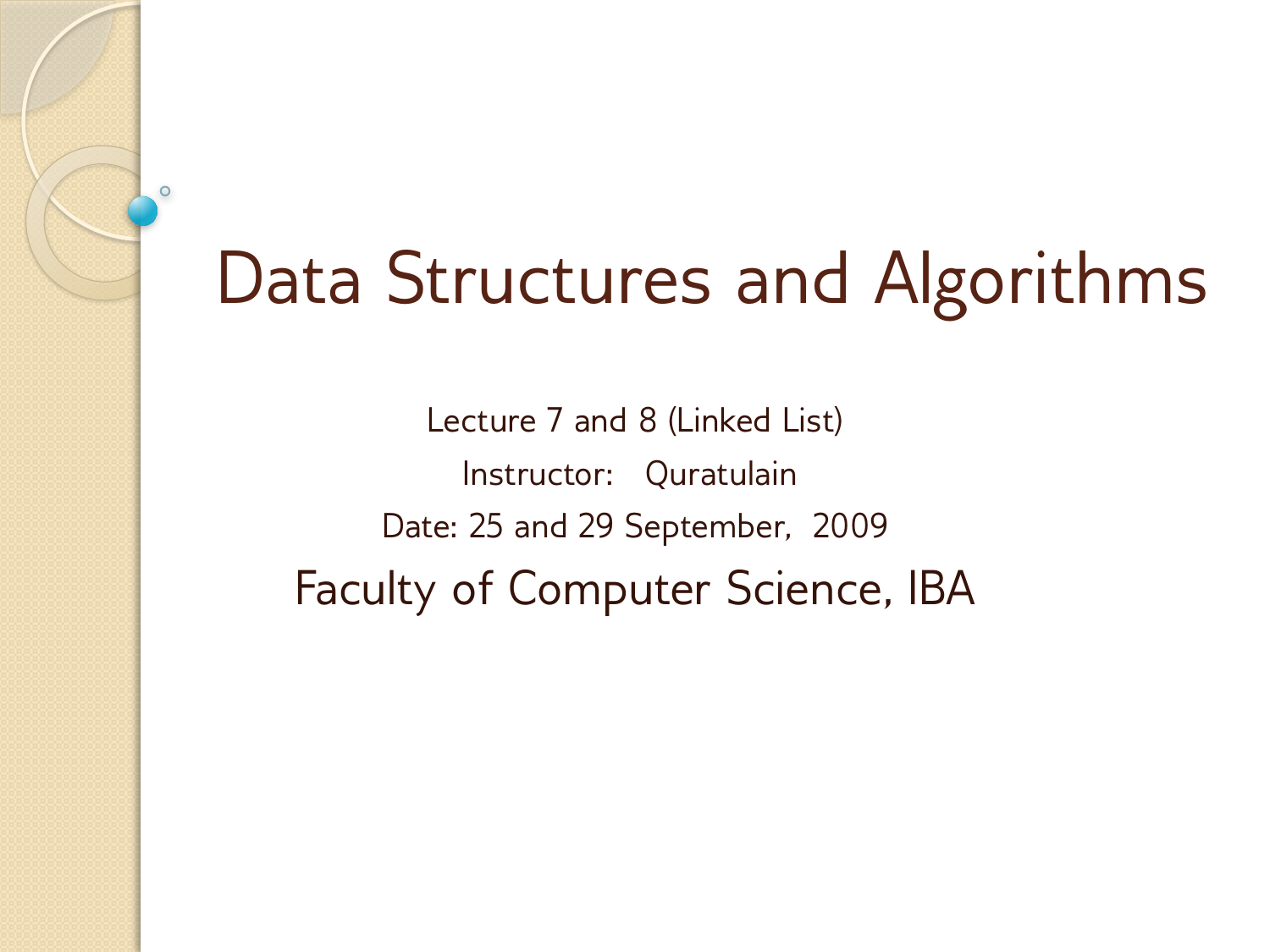

# Data Structures and Algorithms
Lecture 7 and 8 (Linked List)
Instructor:   Quratulain
Date: 25 and 29 September,  2009
Faculty of Computer Science, IBA